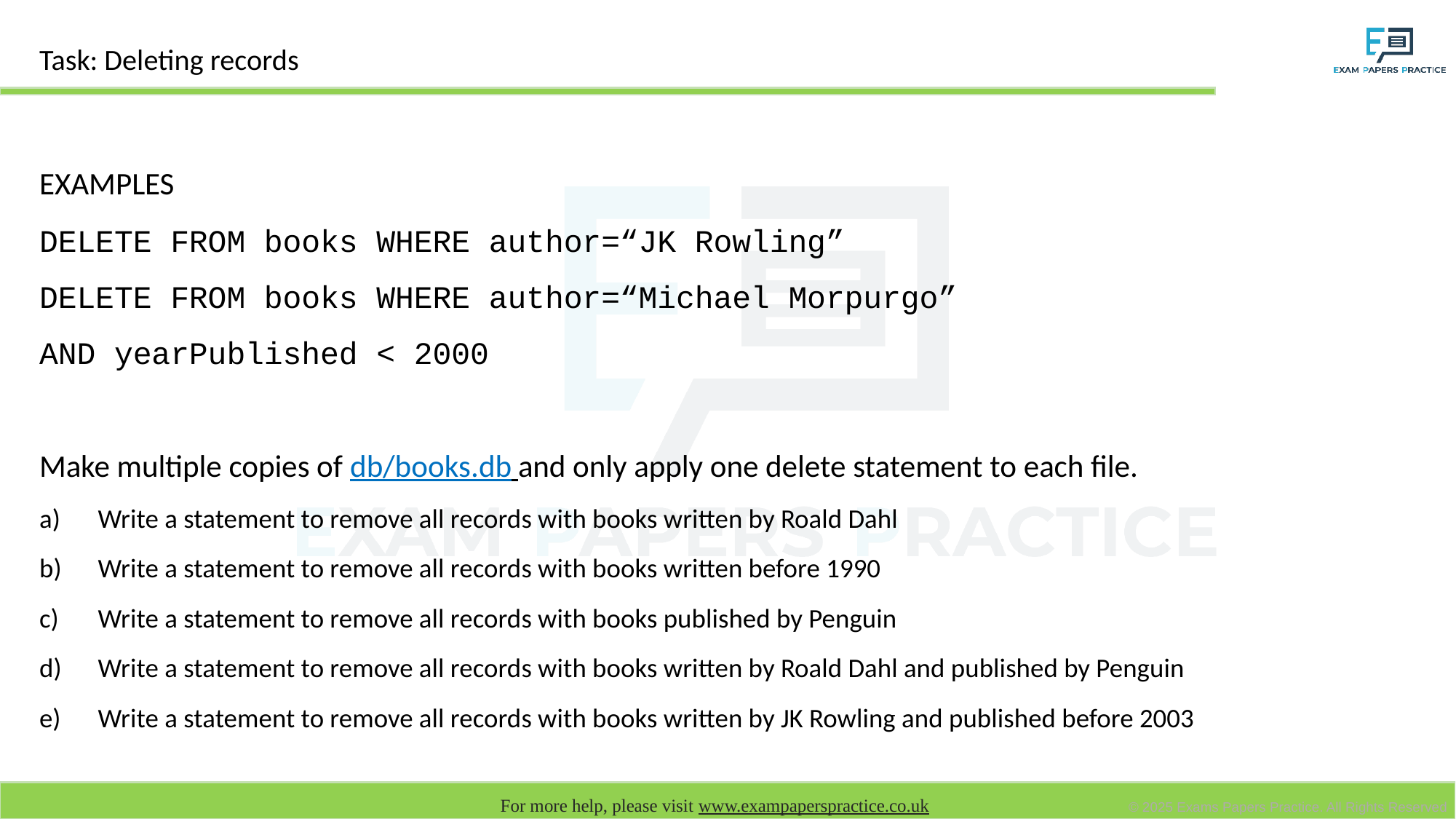

# Task: Deleting records
EXAMPLES
DELETE FROM books WHERE author=“JK Rowling”
DELETE FROM books WHERE author=“Michael Morpurgo”
AND yearPublished < 2000

Make multiple copies of db/books.db and only apply one delete statement to each file.
Write a statement to remove all records with books written by Roald Dahl
Write a statement to remove all records with books written before 1990
Write a statement to remove all records with books published by Penguin
Write a statement to remove all records with books written by Roald Dahl and published by Penguin
Write a statement to remove all records with books written by JK Rowling and published before 2003